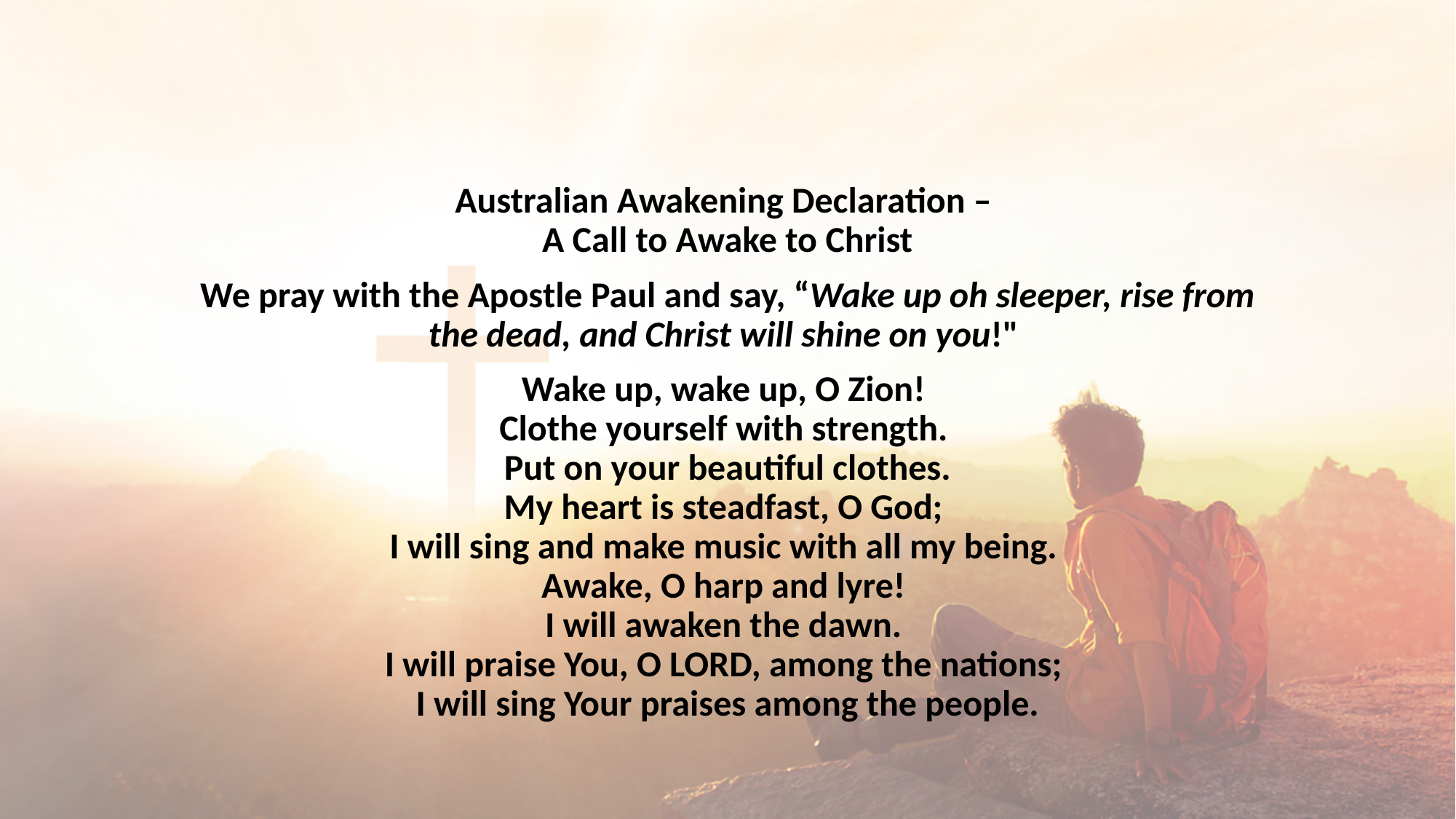

# Australian Awakening Declaration – A Call to Awake to Christ We pray with the Apostle Paul and say, “Wake up oh sleeper, rise from the dead, and Christ will shine on you!"   Wake up, wake up, O Zion! Clothe yourself with strength. Put on your beautiful clothes. My heart is steadfast, O God; I will sing and make music with all my being. Awake, O harp and lyre! I will awaken the dawn. I will praise You, O LORD, among the nations; I will sing Your praises among the people.